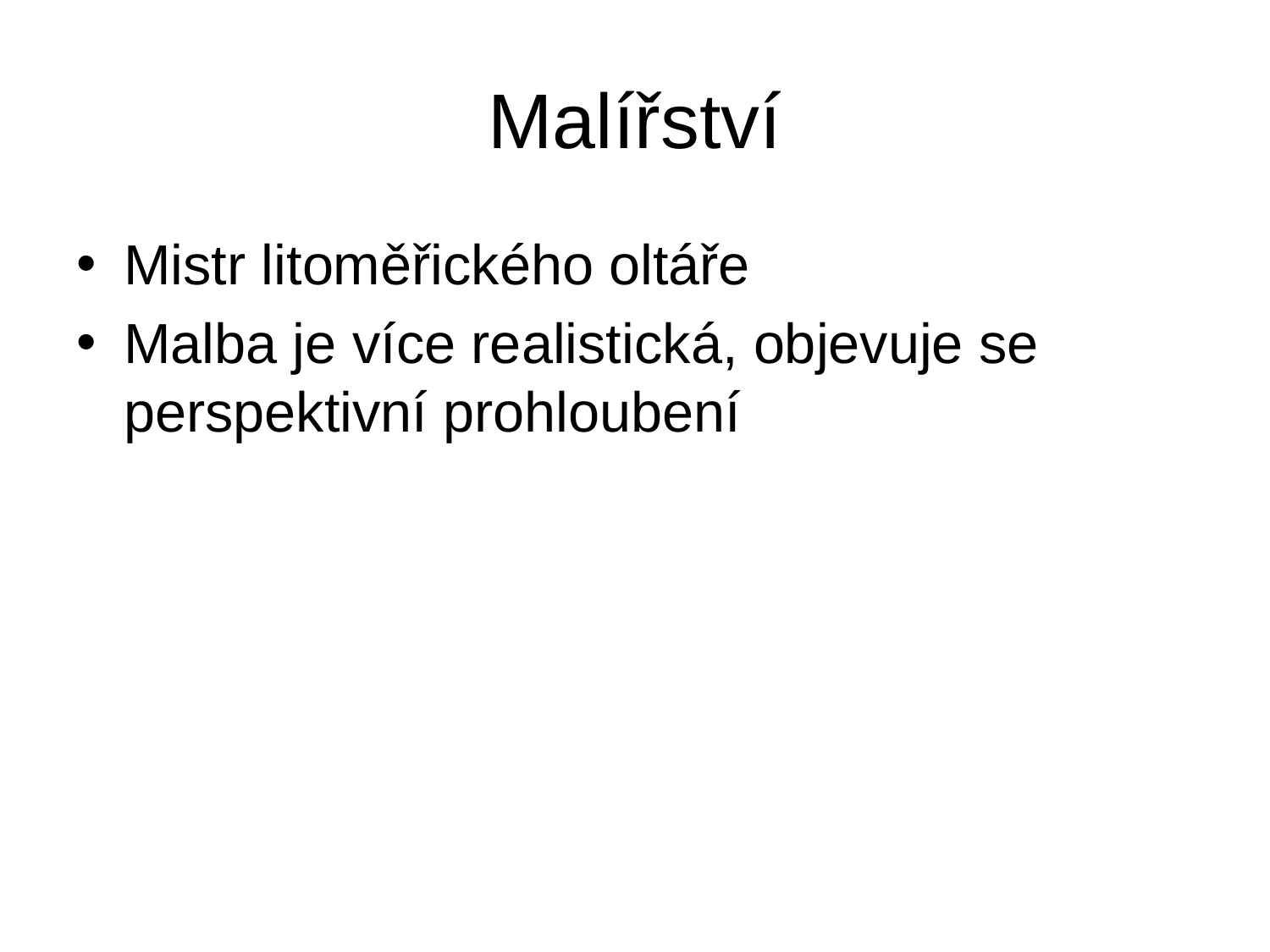

# Malířství
Mistr litoměřického oltáře
Malba je více realistická, objevuje se perspektivní prohloubení